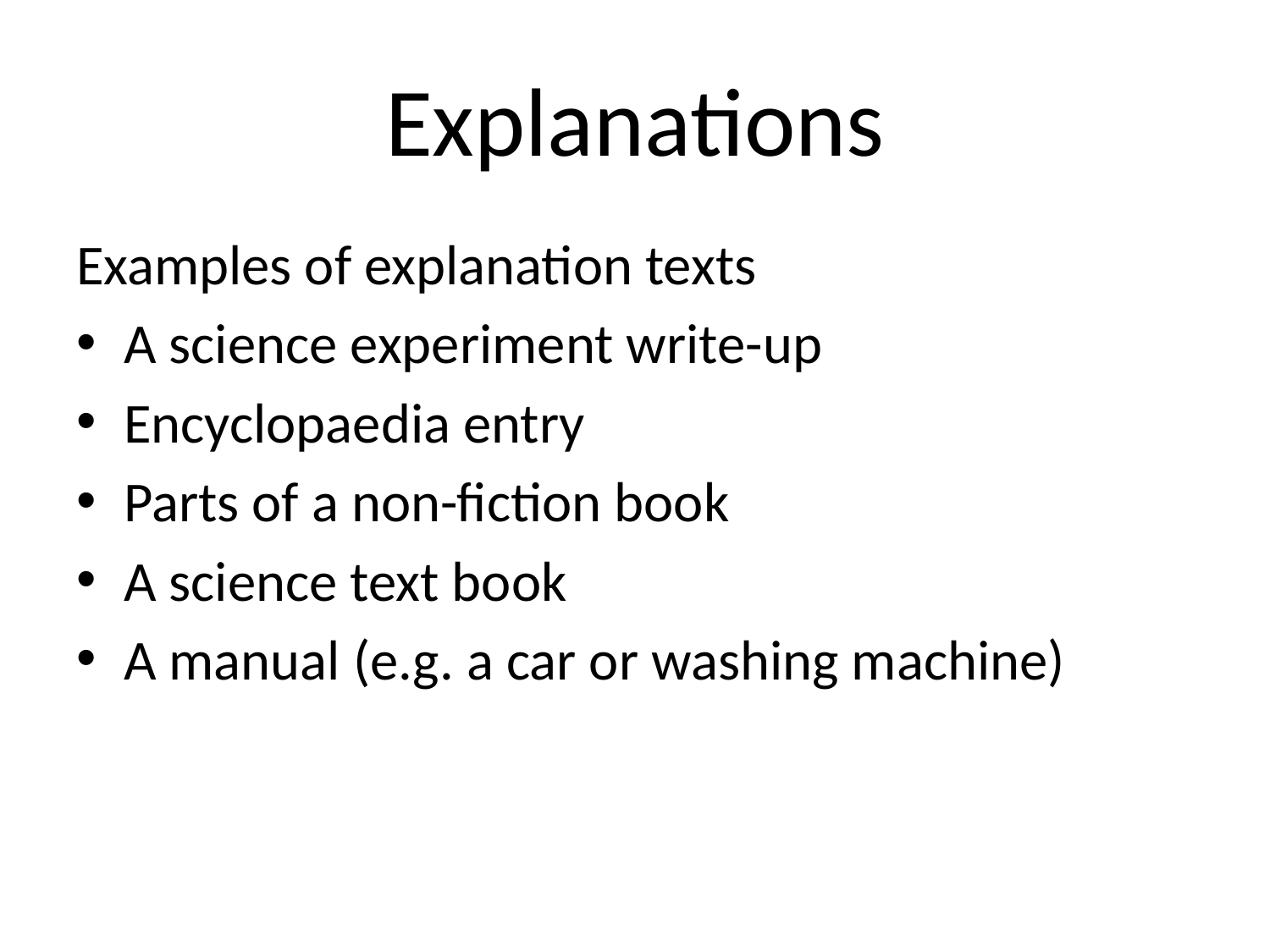

# Explanations
Examples of explanation texts
A science experiment write-up
Encyclopaedia entry
Parts of a non-fiction book
A science text book
A manual (e.g. a car or washing machine)